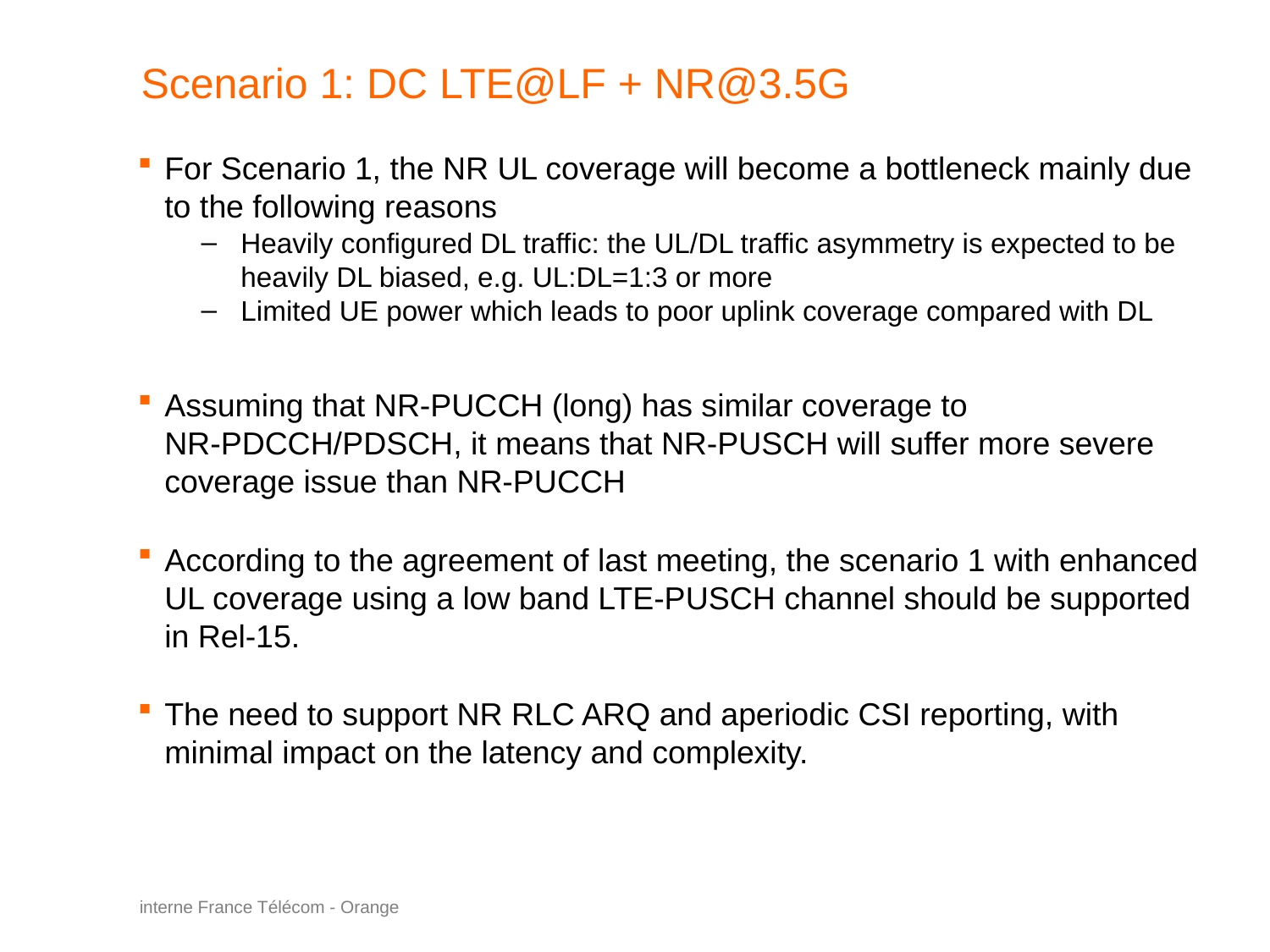

# Scenario 1: DC LTE@LF + NR@3.5G
For Scenario 1, the NR UL coverage will become a bottleneck mainly due to the following reasons
Heavily configured DL traffic: the UL/DL traffic asymmetry is expected to be heavily DL biased, e.g. UL:DL=1:3 or more
Limited UE power which leads to poor uplink coverage compared with DL

Assuming that NR-PUCCH (long) has similar coverage to NR-PDCCH/PDSCH, it means that NR-PUSCH will suffer more severe coverage issue than NR-PUCCH

According to the agreement of last meeting, the scenario 1 with enhanced UL coverage using a low band LTE-PUSCH channel should be supported in Rel-15.

The need to support NR RLC ARQ and aperiodic CSI reporting, with minimal impact on the latency and complexity.